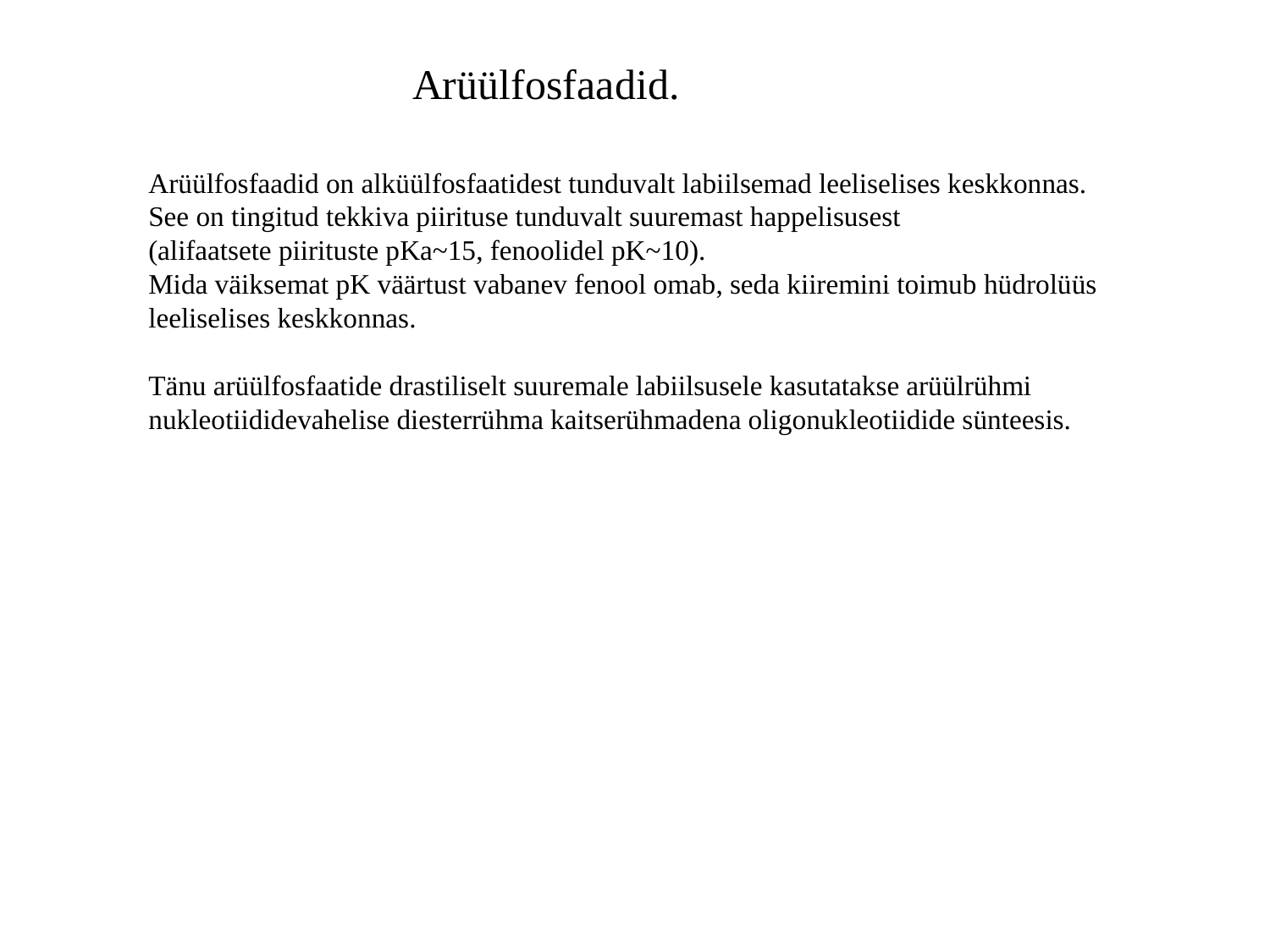

Arüülfosfaadid.
Arüülfosfaadid on alküülfosfaatidest tunduvalt labiilsemad leeliselises keskkonnas.
See on tingitud tekkiva piirituse tunduvalt suuremast happelisusest
(alifaatsete piirituste pKa~15, fenoolidel pK~10).
Mida väiksemat pK väärtust vabanev fenool omab, seda kiiremini toimub hüdrolüüs
leeliselises keskkonnas.

Tänu arüülfosfaatide drastiliselt suuremale labiilsusele kasutatakse arüülrühmi
nukleotiididevahelise diesterrühma kaitserühmadena oligonukleotiidide sünteesis.